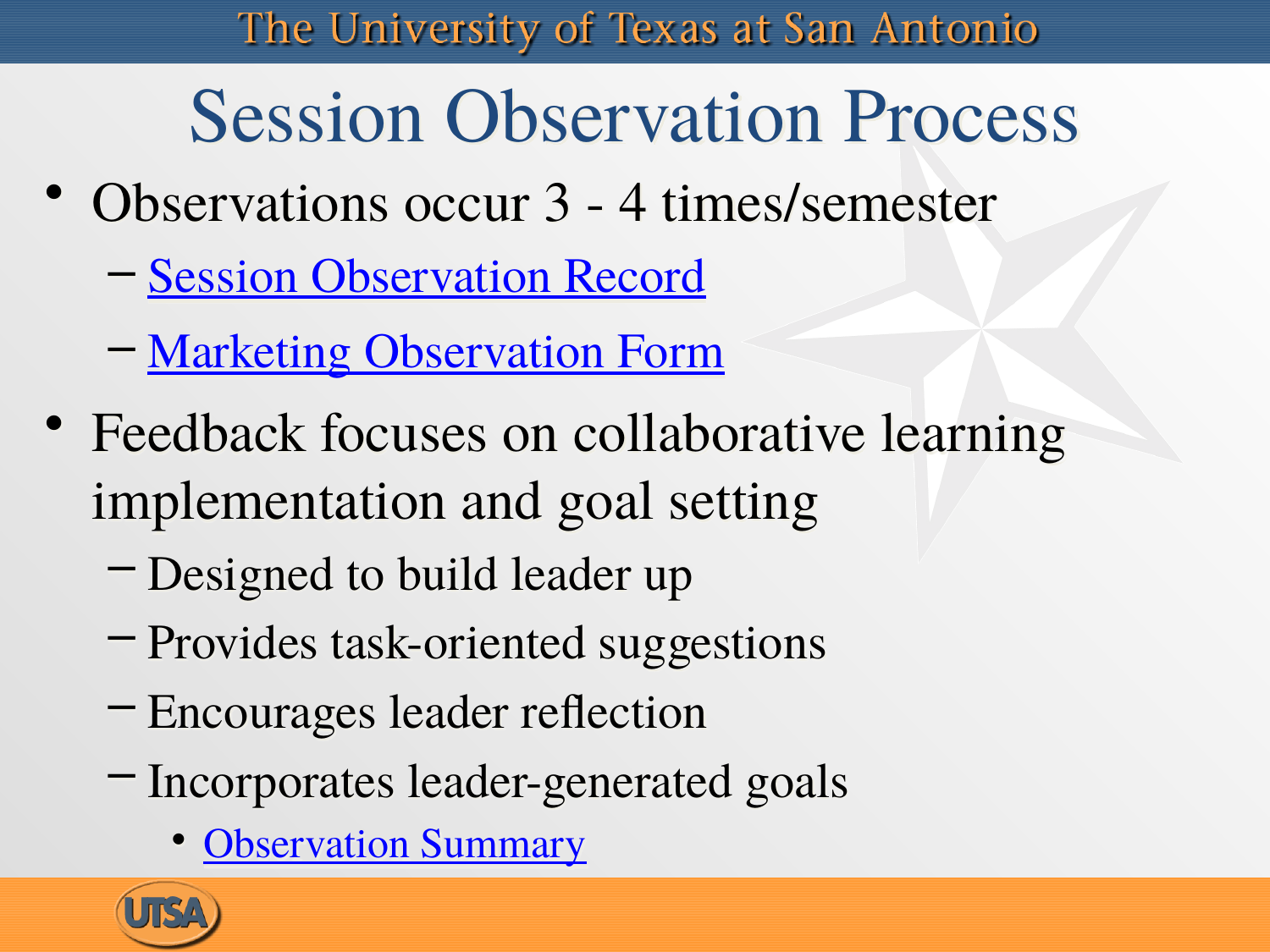

# Session Observation Process
Observations occur 3 - 4 times/semester
Session Observation Record
Marketing Observation Form
Feedback focuses on collaborative learning implementation and goal setting
Designed to build leader up
Provides task-oriented suggestions
Encourages leader reflection
Incorporates leader-generated goals
Observation Summary